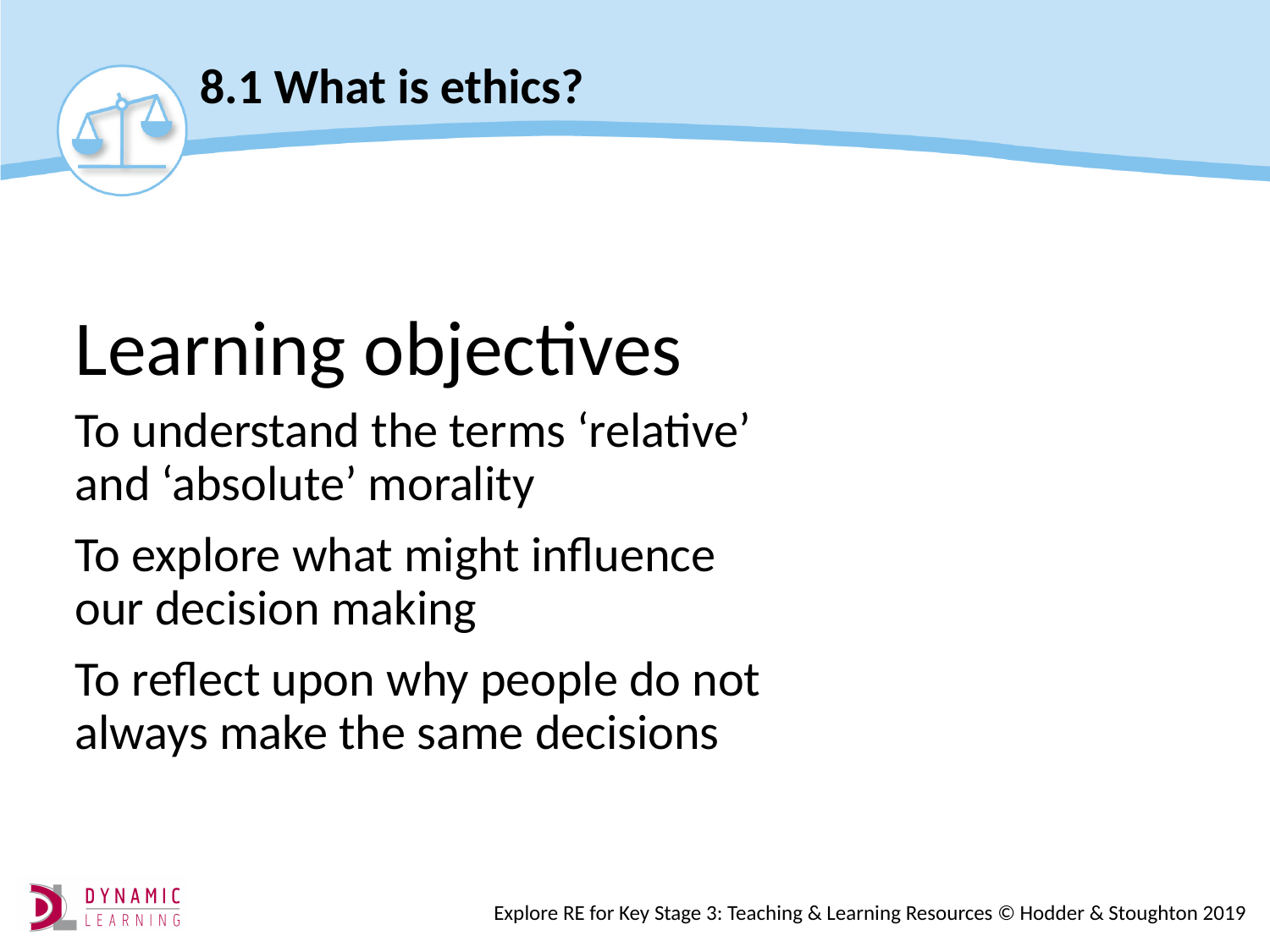

# Learning objectives
To understand the terms ‘relative’ and ‘absolute’ morality
To explore what might influence our decision making
To reflect upon why people do not always make the same decisions